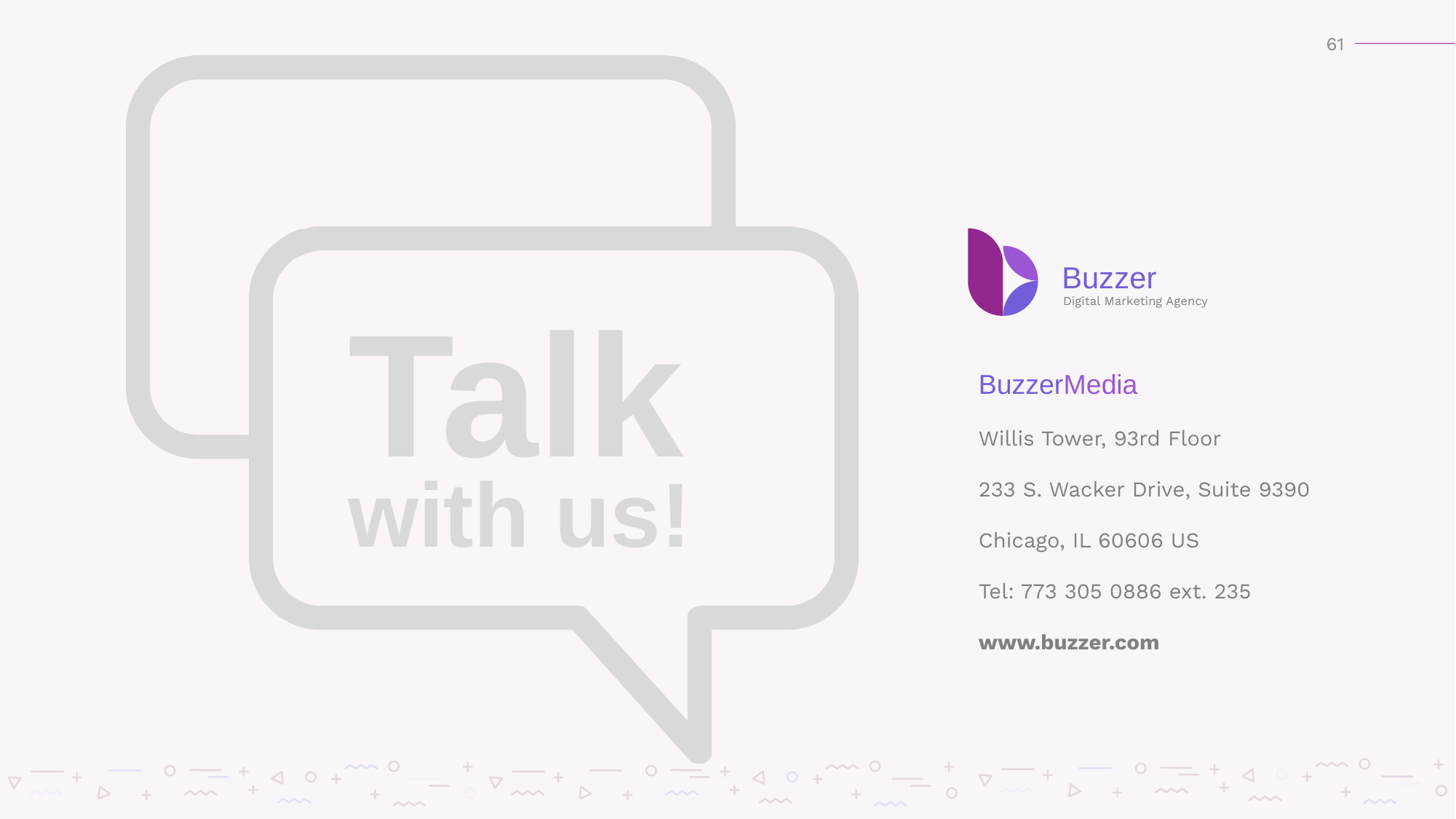

61

Buzzer
Digital Marketing Agency
# Talk with us!
BuzzerMedia
Willis Tower, 93rd Floor
233 S. Wacker Drive, Suite 9390
Chicago, IL 60606 US
Tel: 773 305 0886 ext. 235
www.buzzer.com